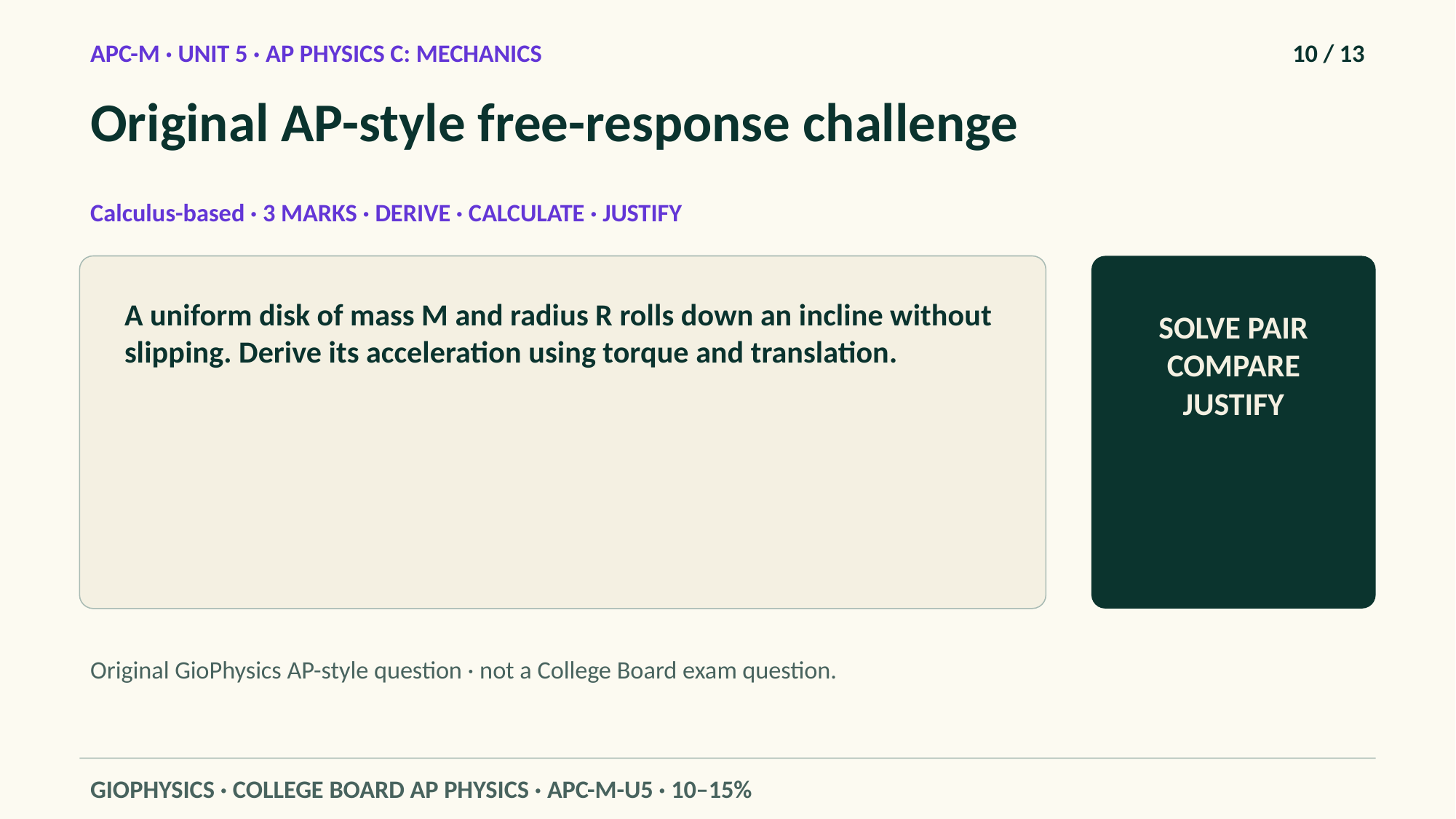

APC-M · UNIT 5 · AP PHYSICS C: MECHANICS
10 / 13
Original AP-style free-response challenge
Calculus-based · 3 MARKS · DERIVE · CALCULATE · JUSTIFY

A uniform disk of mass M and radius R rolls down an incline without slipping. Derive its acceleration using torque and translation.
SOLVE PAIR COMPARE JUSTIFY
Original GioPhysics AP-style question · not a College Board exam question.

GIOPHYSICS · COLLEGE BOARD AP PHYSICS · APC-M-U5 · 10–15%